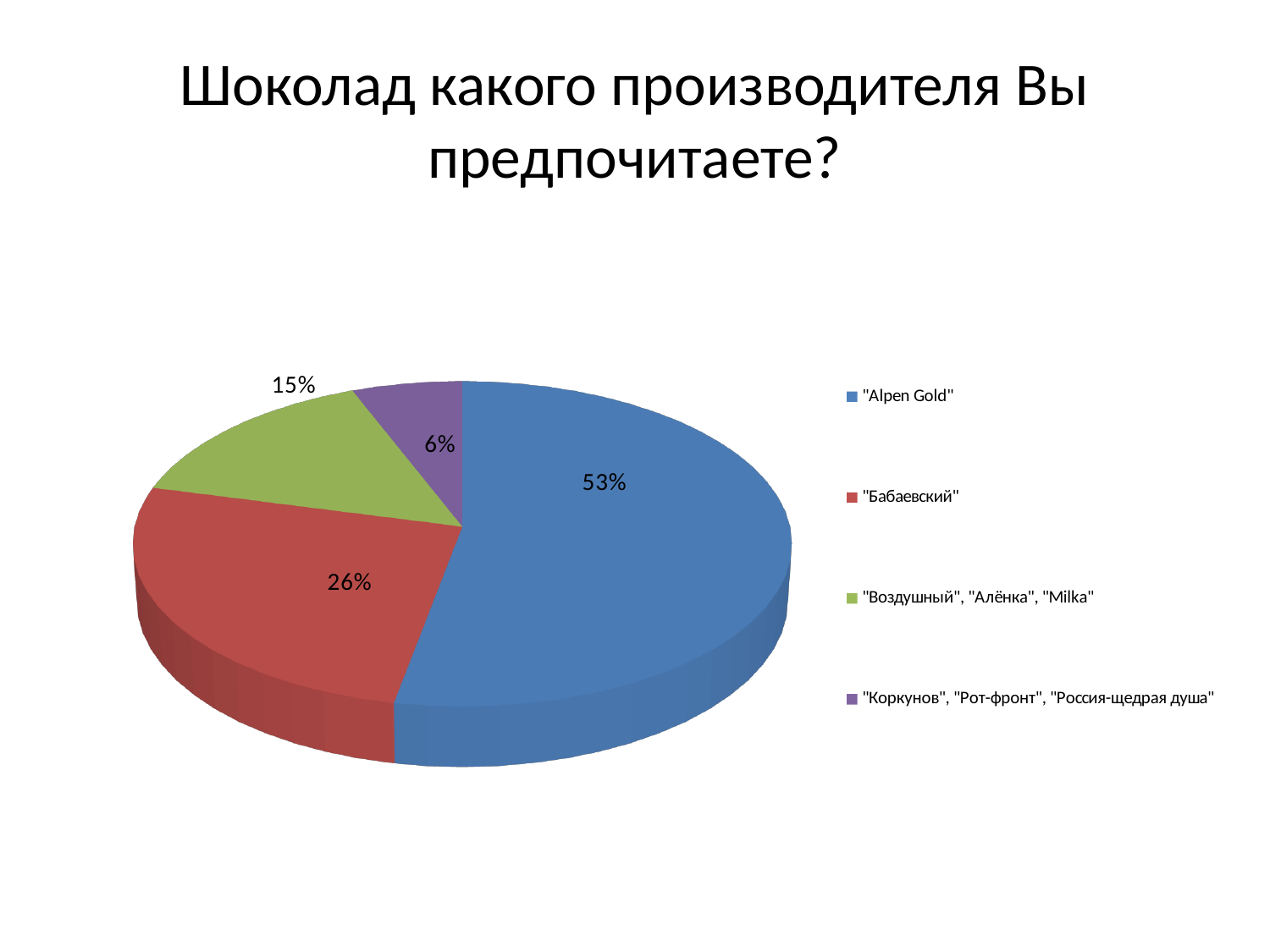

# Шоколад какого производителя Вы предпочитаете?

[unsupported chart]